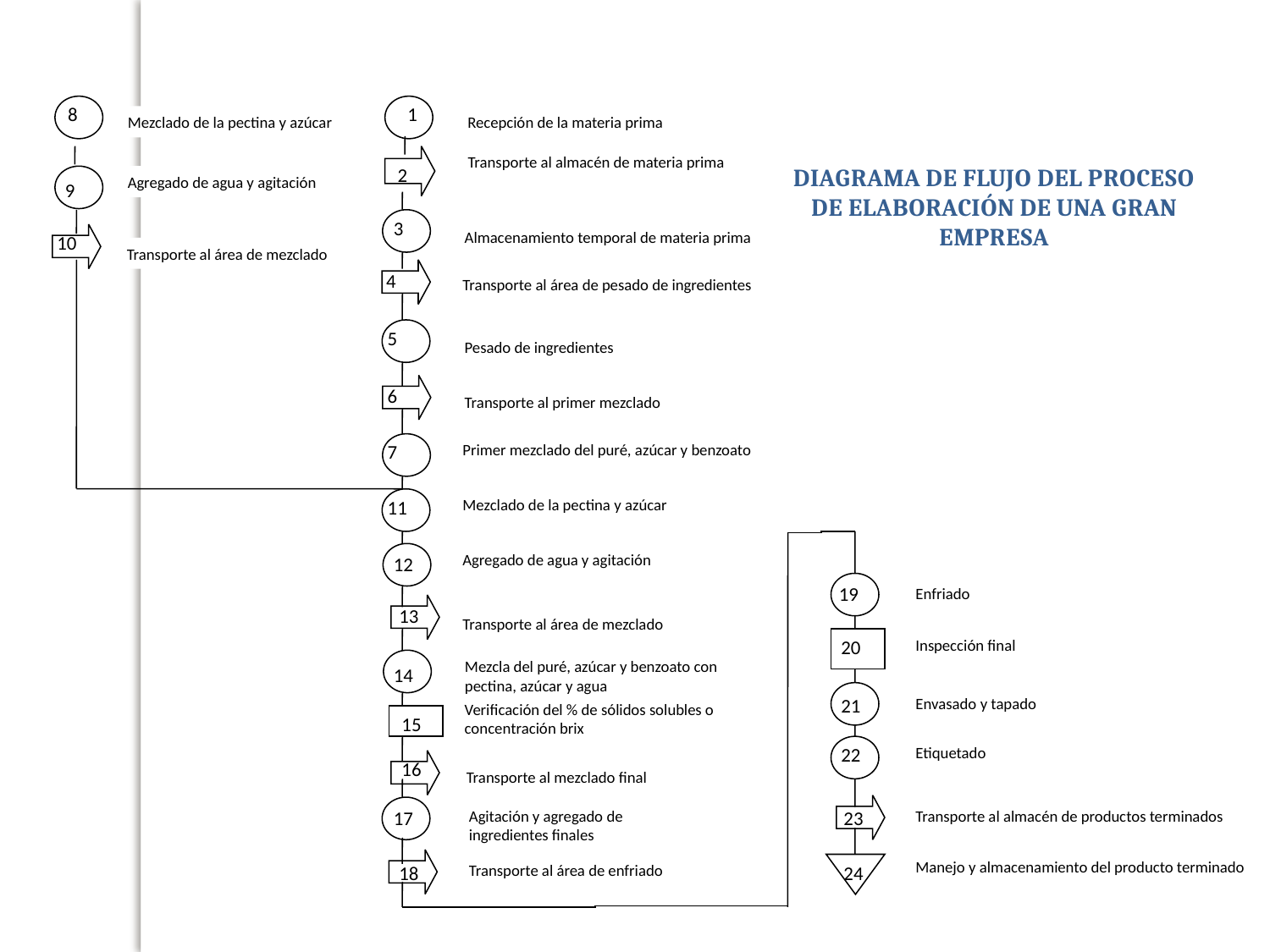

8

1
Mezclado de la pectina y azúcar
Recepción de la materia prima

Transporte al almacén de materia prima

DIAGRAMA DE FLUJO DEL PROCESO DE ELABORACIÓN DE UNA GRAN EMPRESA

2

Agregado de agua y agitación
9

3

Almacenamiento temporal de materia prima

10

Transporte al área de mezclado

4
Transporte al área de pesado de ingredientes

5

Pesado de ingredientes

6
Transporte al primer mezclado

7

Primer mezclado del puré, azúcar y benzoato

11

Mezclado de la pectina y azúcar

Agregado de agua y agitación
12

19
Enfriado

13
Transporte al área de mezclado

20

Inspección final

Mezcla del puré, azúcar y benzoato con pectina, azúcar y agua
14

21
Envasado y tapado
Verificación del % de sólidos solubles o concentración brix

15

22

Etiquetado

16

Transporte al mezclado final

17
Agitación y agregado de ingredientes finales
23
Transporte al almacén de productos terminados

Manejo y almacenamiento del producto terminado

18
Transporte al área de enfriado

24